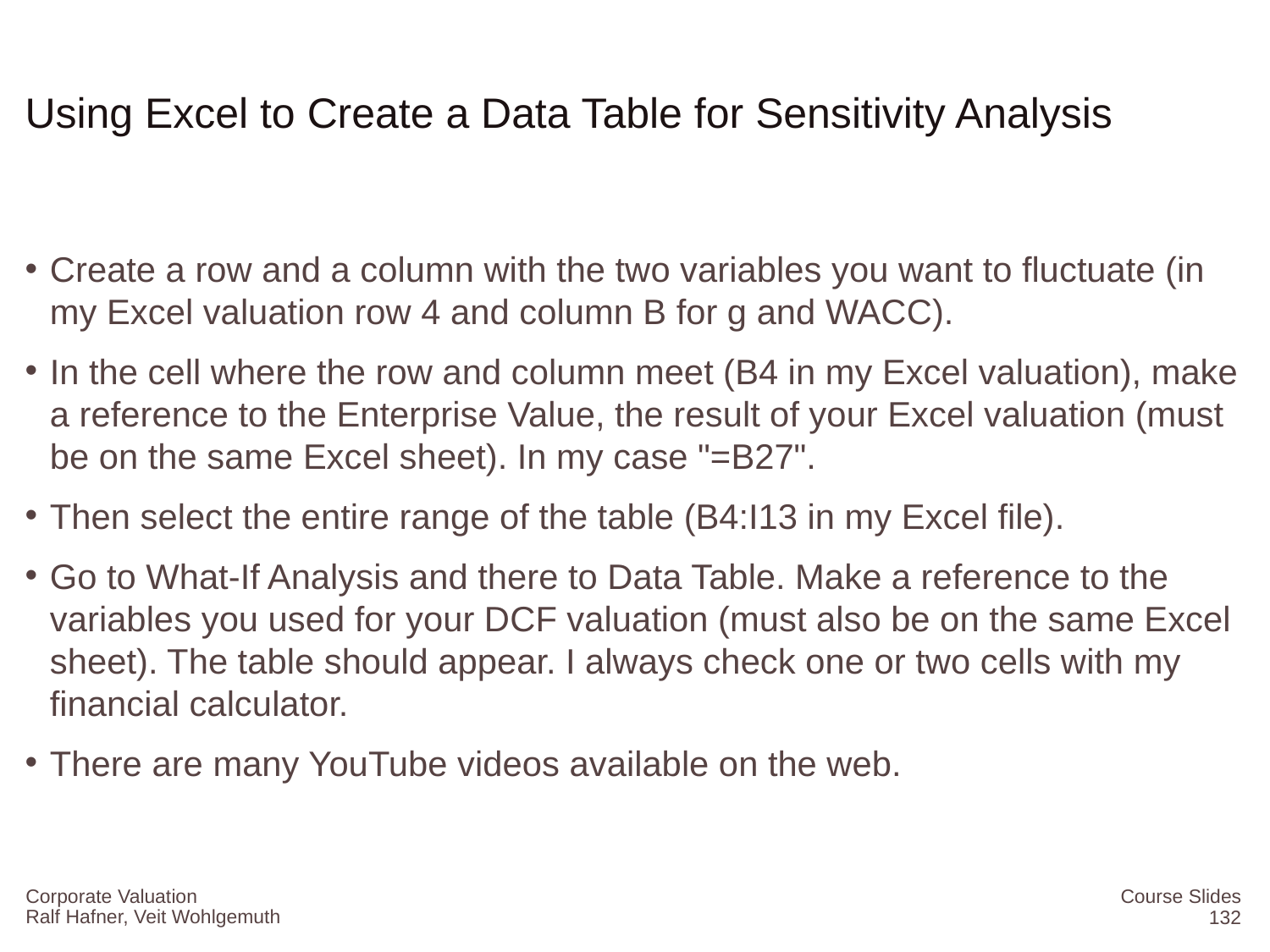

# Using Excel to Create a Data Table for Sensitivity Analysis
Create a row and a column with the two variables you want to fluctuate (in my Excel valuation row 4 and column B for g and WACC).
In the cell where the row and column meet (B4 in my Excel valuation), make a reference to the Enterprise Value, the result of your Excel valuation (must be on the same Excel sheet). In my case "=B27".
Then select the entire range of the table (B4:I13 in my Excel file).
Go to What-If Analysis and there to Data Table. Make a reference to the variables you used for your DCF valuation (must also be on the same Excel sheet). The table should appear. I always check one or two cells with my financial calculator.
There are many YouTube videos available on the web.
Corporate Valuation
Course Slides
132